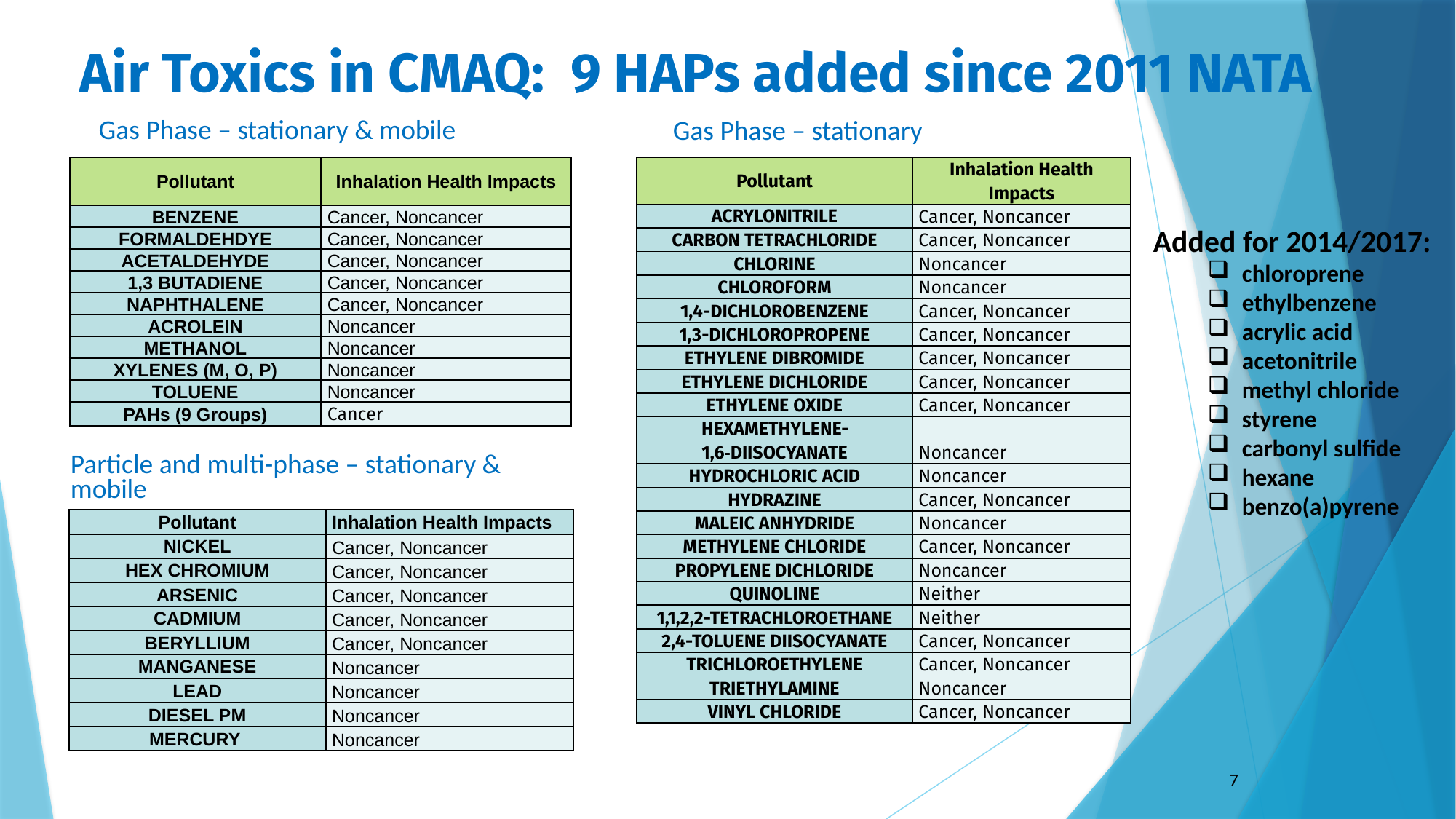

# Air Toxics in CMAQ:  9 HAPs added since 2011 NATA
Gas Phase – stationary & mobile
Gas Phase – stationary
| Pollutant | Inhalation Health Impacts |
| --- | --- |
| BENZENE | Cancer, Noncancer |
| FORMALDEHDYE | Cancer, Noncancer |
| ACETALDEHYDE | Cancer, Noncancer |
| 1,3 BUTADIENE | Cancer, Noncancer |
| NAPHTHALENE | Cancer, Noncancer |
| ACROLEIN | Noncancer |
| METHANOL | Noncancer |
| XYLENES (M, O, P) | Noncancer |
| TOLUENE | Noncancer |
| PAHs (9 Groups) | Cancer |
| Pollutant | Inhalation Health Impacts |
| --- | --- |
| ACRYLONITRILE | Cancer, Noncancer |
| Carbon tetrachloride | Cancer, Noncancer |
| CHLORINE | Noncancer |
| CHLOROFORM | Noncancer |
| 1,4-DICHLOROBENZENE | Cancer, Noncancer |
| 1,3-Dichloropropene | Cancer, Noncancer |
| ETHYLENE DIBROMIDE | Cancer, Noncancer |
| Ethylene dichloride | Cancer, Noncancer |
| ETHYLENE OXIDE | Cancer, Noncancer |
| Hexamethylene-1,6‑diisocyanate | Noncancer |
| HYDROCHLORIC ACID | Noncancer |
| HYDRAZINE | Cancer, Noncancer |
| MALEIC ANHYDRIDE | Noncancer |
| METHYLENE CHLORIDE | Cancer, Noncancer |
| PROPYLENE DICHLORIDE | Noncancer |
| Quinoline | Neither |
| 1,1,2,2-Tetrachloroethane | Neither |
| 2,4-Toluene diisocyanate | Cancer, Noncancer |
| Trichloroethylene | Cancer, Noncancer |
| Triethylamine | Noncancer |
| VINYL CHLORIDE | Cancer, Noncancer |
Added for 2014/2017:
chloroprene
ethylbenzene
acrylic acid
acetonitrile
methyl chloride
styrene
carbonyl sulfide
hexane
benzo(a)pyrene
Particle and multi-phase – stationary & mobile
| Pollutant | Inhalation Health Impacts |
| --- | --- |
| NICKEL | Cancer, Noncancer |
| HEX CHROMIUM | Cancer, Noncancer |
| ARSENIC | Cancer, Noncancer |
| CADMIUM | Cancer, Noncancer |
| BERYLLIUM | Cancer, Noncancer |
| MANGANESE | Noncancer |
| LEAD | Noncancer |
| DIESEL PM | Noncancer |
| MERCURY | Noncancer |
7